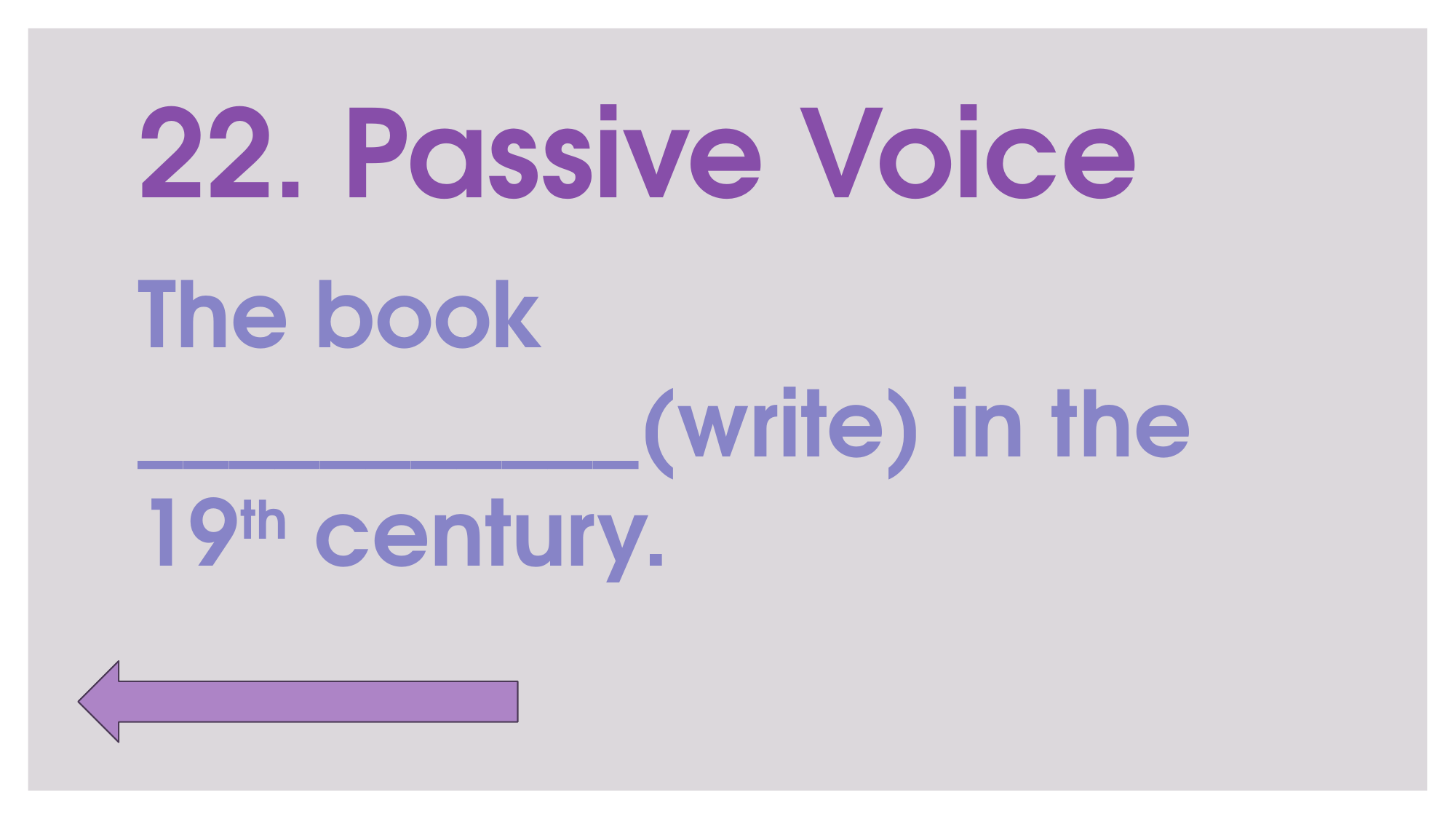

# 22. Passive Voice
The book ___________(write) in the 19th century.